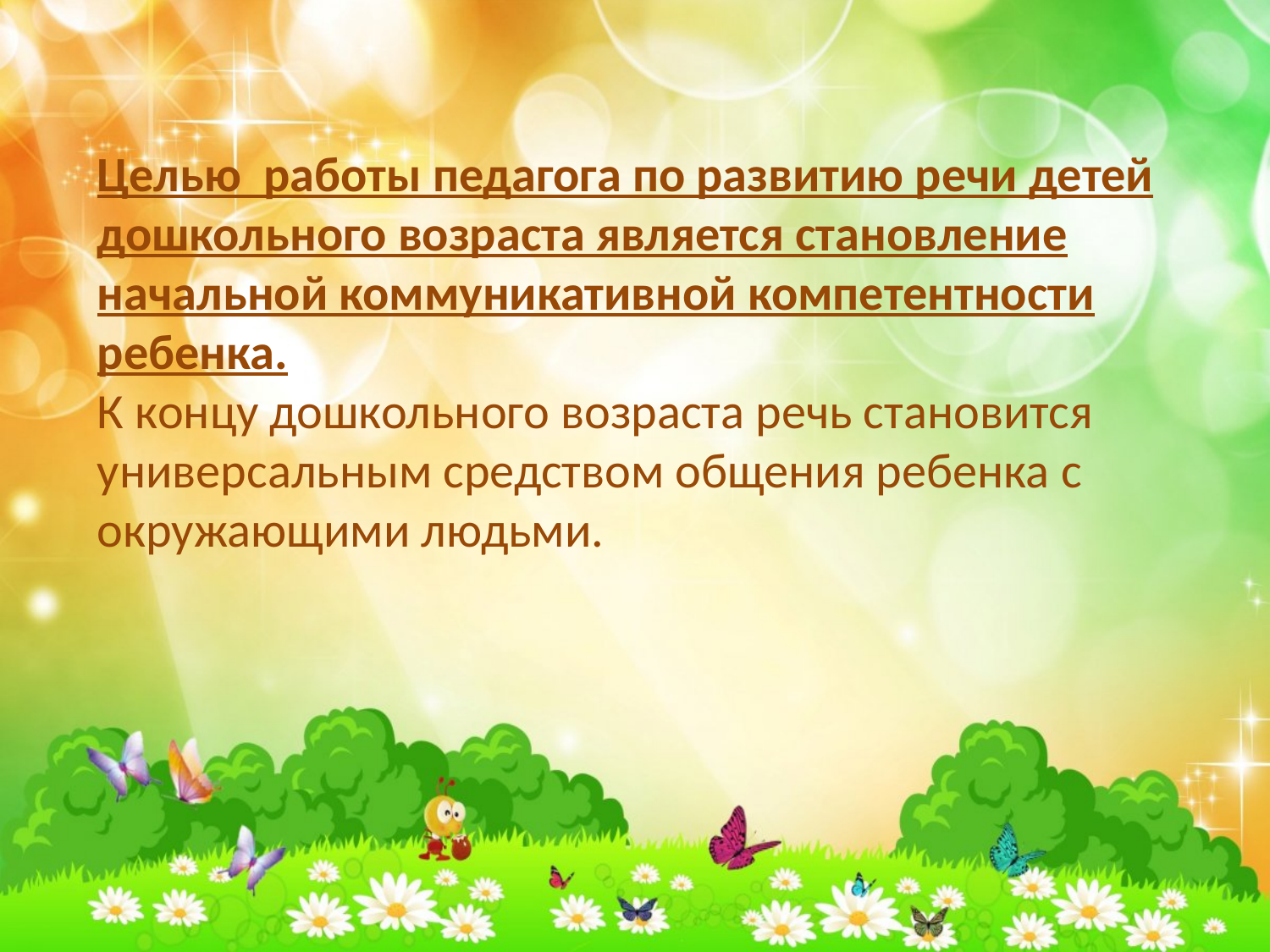

Целью  работы педагога по развитию речи детей дошкольного возраста является становление начальной коммуникативной компетентности ребенка.
К концу дошкольного возраста речь становится универсальным средством общения ребенка с окружающими людьми.